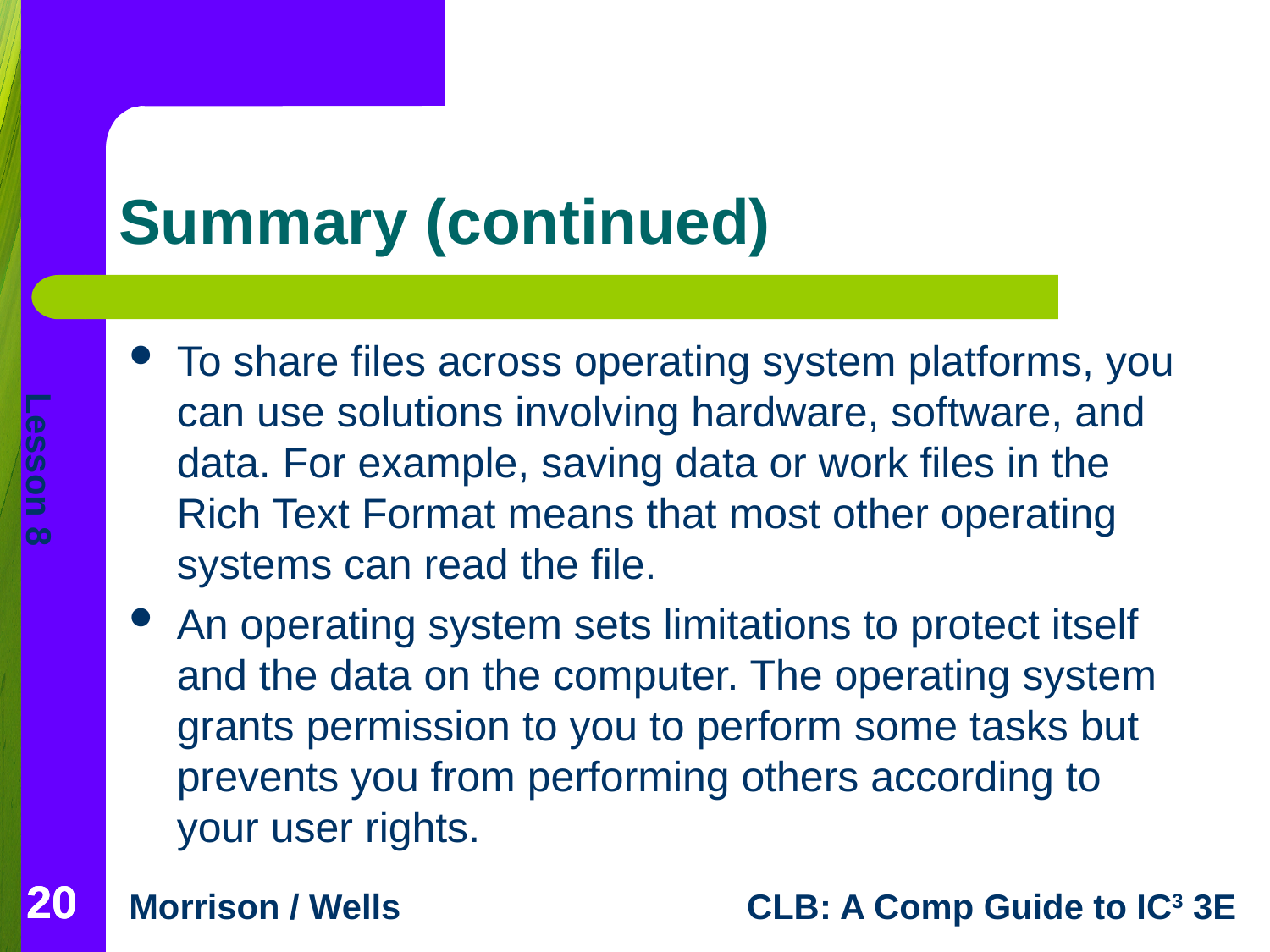

# Summary (continued)
To share files across operating system platforms, you can use solutions involving hardware, software, and data. For example, saving data or work files in the Rich Text Format means that most other operating systems can read the file.
An operating system sets limitations to protect itself and the data on the computer. The operating system grants permission to you to perform some tasks but prevents you from performing others according to your user rights.
20
20
20